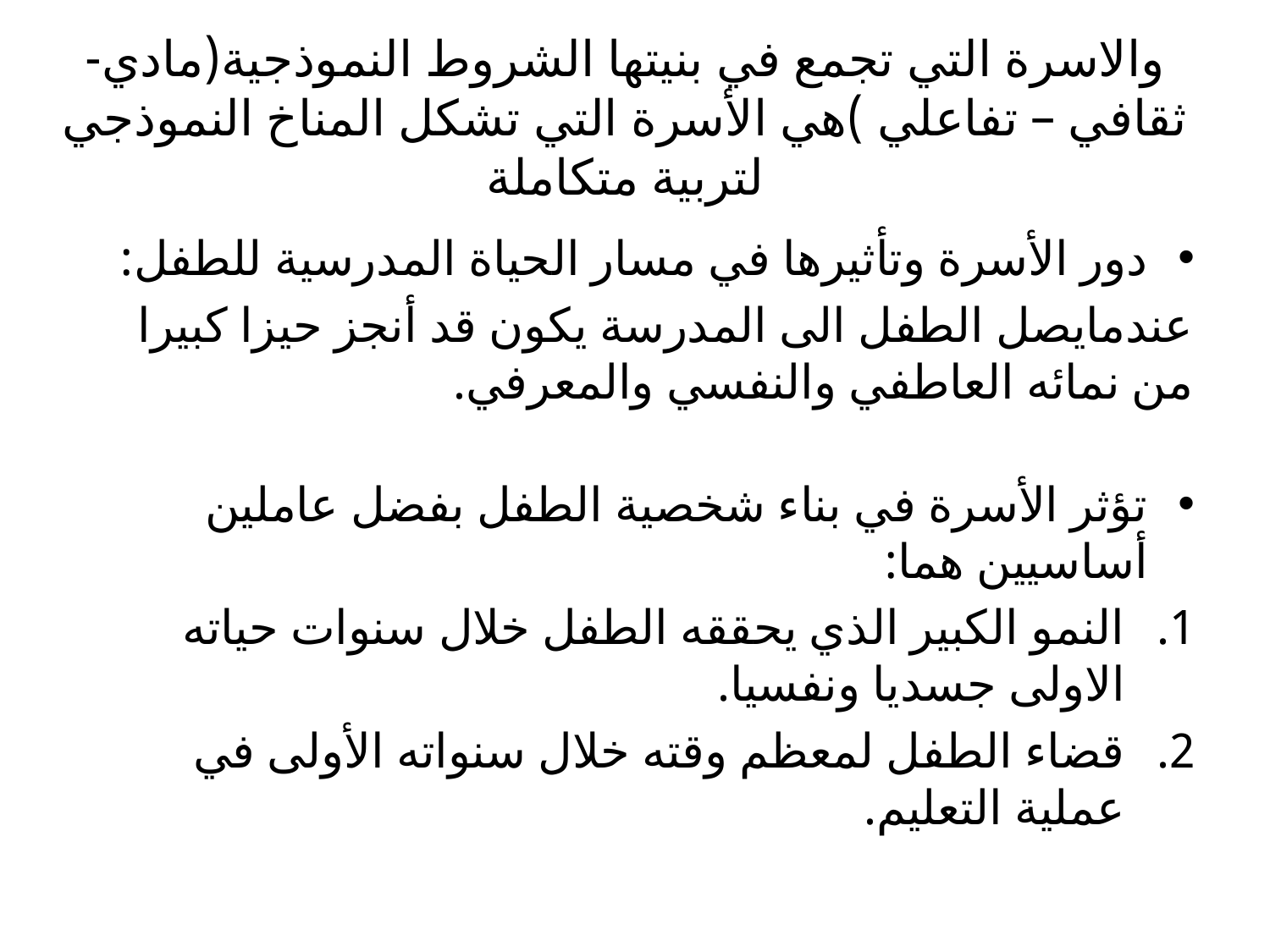

# والاسرة التي تجمع في بنيتها الشروط النموذجية(مادي- ثقافي – تفاعلي )هي الأسرة التي تشكل المناخ النموذجي لتربية متكاملة
دور الأسرة وتأثيرها في مسار الحياة المدرسية للطفل:
عندمايصل الطفل الى المدرسة يكون قد أنجز حيزا كبيرا من نمائه العاطفي والنفسي والمعرفي.

تؤثر الأسرة في بناء شخصية الطفل بفضل عاملين أساسيين هما:
النمو الكبير الذي يحققه الطفل خلال سنوات حياته الاولى جسديا ونفسيا.
قضاء الطفل لمعظم وقته خلال سنواته الأولى في عملية التعليم.